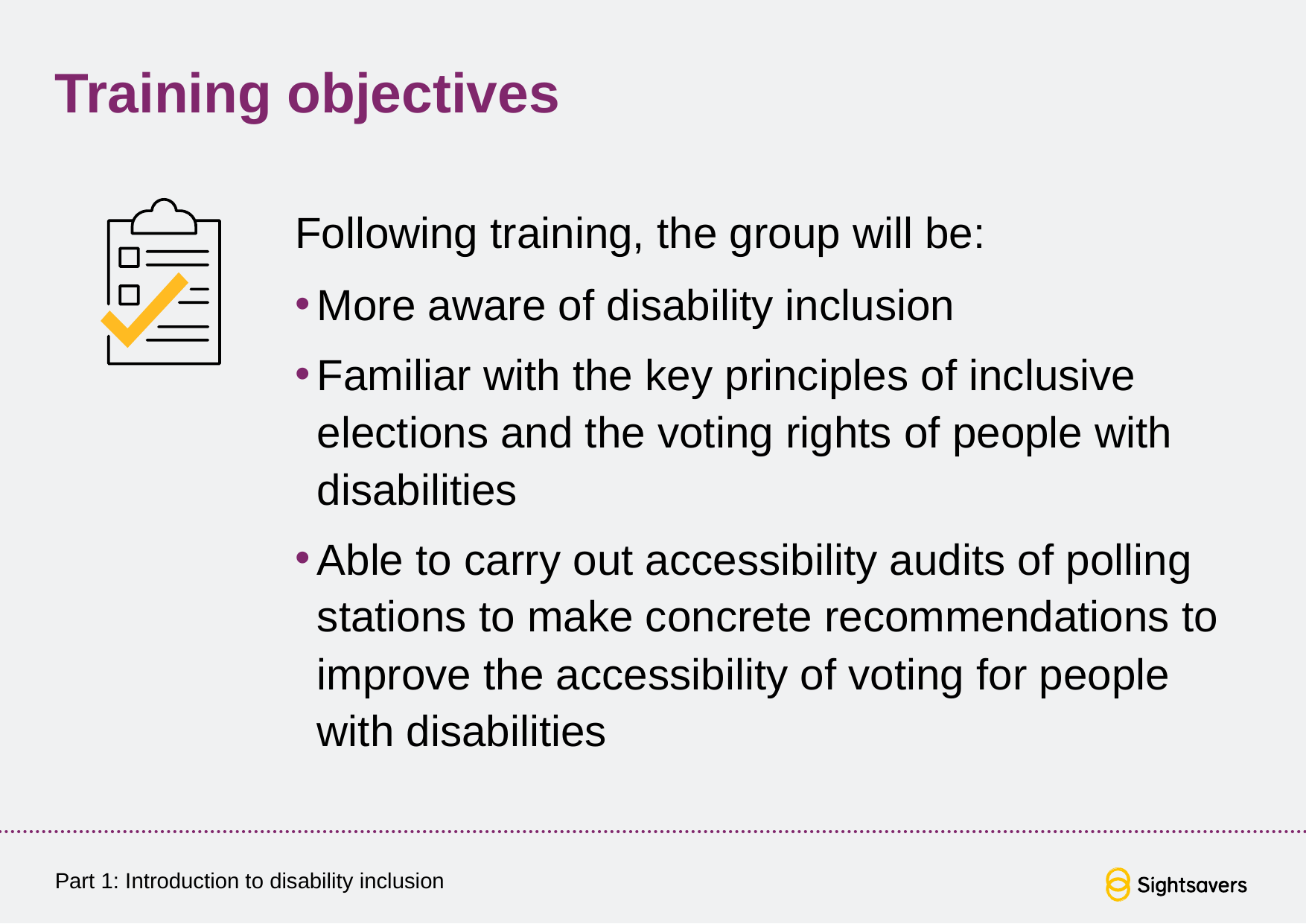

# Training objectives

Following training, the group will be:
More aware of disability inclusion
Familiar with the key principles of inclusive elections and the voting rights of people with disabilities
Able to carry out accessibility audits of polling stations to make concrete recommendations to improve the accessibility of voting for people with disabilities
Part 1: Introduction to disability inclusion